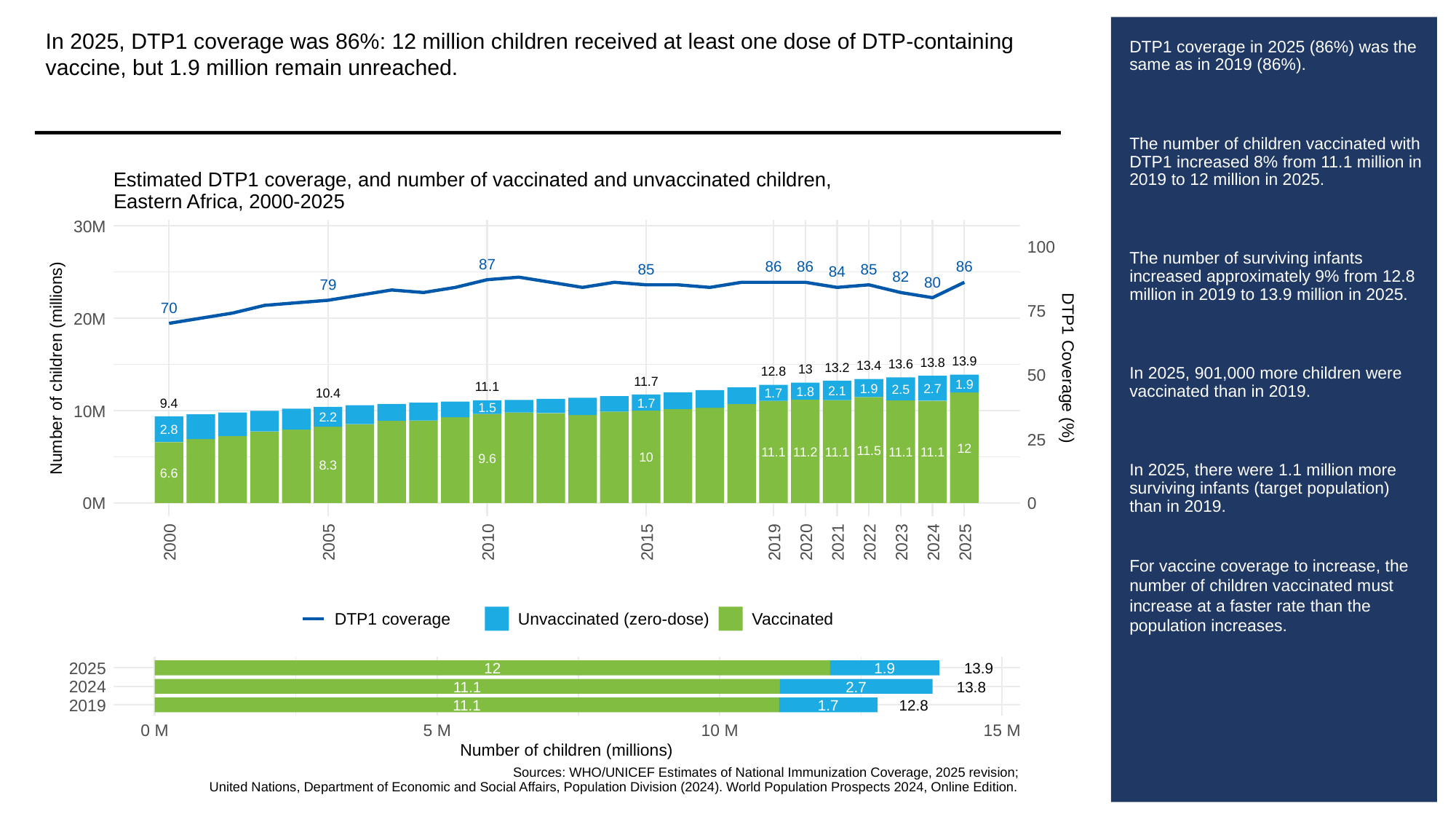

In 2025, DTP1 coverage was 86%: 12 million children received at least one dose of DTP-containing vaccine, but 1.9 million remain unreached.
# DTP1 coverage in 2025 (86%) was the same as in 2019 (86%).

The number of children vaccinated with DTP1 increased 8% from 11.1 million in 2019 to 12 million in 2025.

The number of surviving infants increased approximately 9% from 12.8 million in 2019 to 13.9 million in 2025.

In 2025, 901,000 more children were vaccinated than in 2019.

In 2025, there were 1.1 million more surviving infants (target population) than in 2019.

For vaccine coverage to increase, the number of children vaccinated must increase at a faster rate than the population increases.

Estimated DTP1 coverage, and number of vaccinated and unvaccinated children,
Eastern Africa, 2000-2025
30M

100
87
86
86
86
85
85
84
82

80

79
70
75
20M

13.9
13.8
13.6
13.4
13.2
Number of children (millions)
DTP1 Coverage (%)
13

12.8
50

11.7

1.9

11.1

1.9
2.7
2.5

2.1
1.8

1.7
10.4

9.4

1.7

1.5

10M

2.2

2.8

25

12
11.5
11.2
11.1
11.1
11.1
11.1
10
9.6

8.3
6.6
0M
0

2000
2005
2010
2015
2019
2020
2021
2022
2023
2024
2025

DTP1 coverage
Unvaccinated (zero-dose)
Vaccinated

2025
12
1.9
13.9

2024
11.1
2.7
13.8

2019
11.1
1.7
12.8

0 M
5 M
10 M
15 M
Number of children (millions)
Sources: WHO/UNICEF Estimates of National Immunization Coverage, 2025 revision;
United Nations, Department of Economic and Social Affairs, Population Division (2024). World Population Prospects 2024, Online Edition.